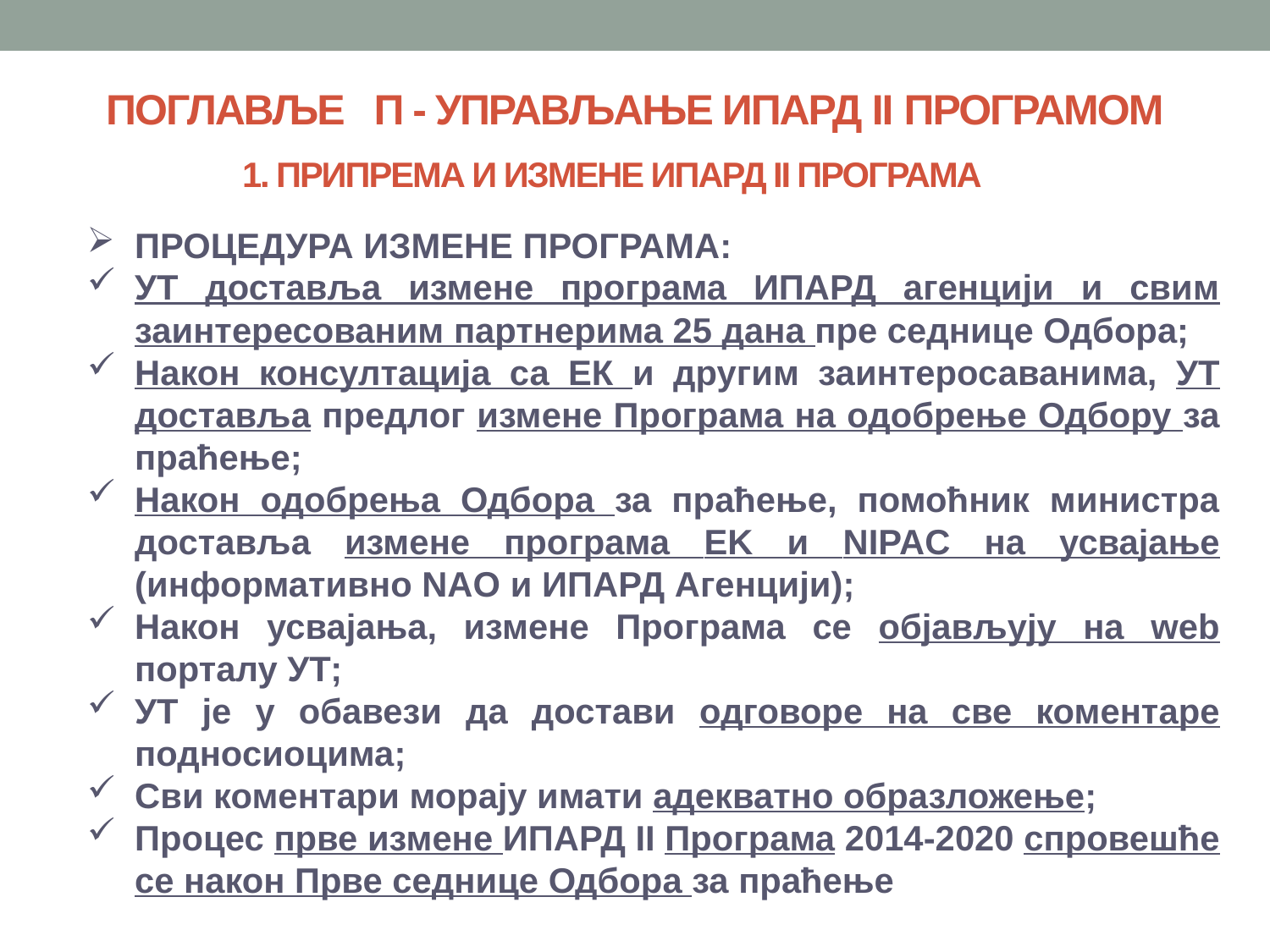

ПОГЛАВЉЕ   П - УПРАВЉАЊЕ ИПАРД II ПРОГРАМОМ
1. ПРИПРЕМА И ИЗМЕНЕ ИПАРД II ПРОГРАМА
ПРОЦЕДУРА ИЗМЕНЕ ПРОГРАМА:
УТ доставља измене програма ИПАРД агенцији и свим заинтересованим партнерима 25 дана пре седнице Одбора;
Након консултација са ЕК и другим заинтеросаванима, УТ доставља предлог измене Програма на одобрење Одбору за праћење;
Након одобрења Одбора за праћење, помоћник министра доставља измене програма EK и NIPAC на усвајање (информативно NAO и ИПАРД Агенцији);
Након усвајања, измене Програма се објављују на web порталу УТ;
УТ је у обавези да достави одговоре на све коментаре подносиоцима;
Сви коментари морају имати адекватно образложење;
Процес прве измене ИПАРД II Програма 2014-2020 спровешће се након Прве седнице Одбора за праћење